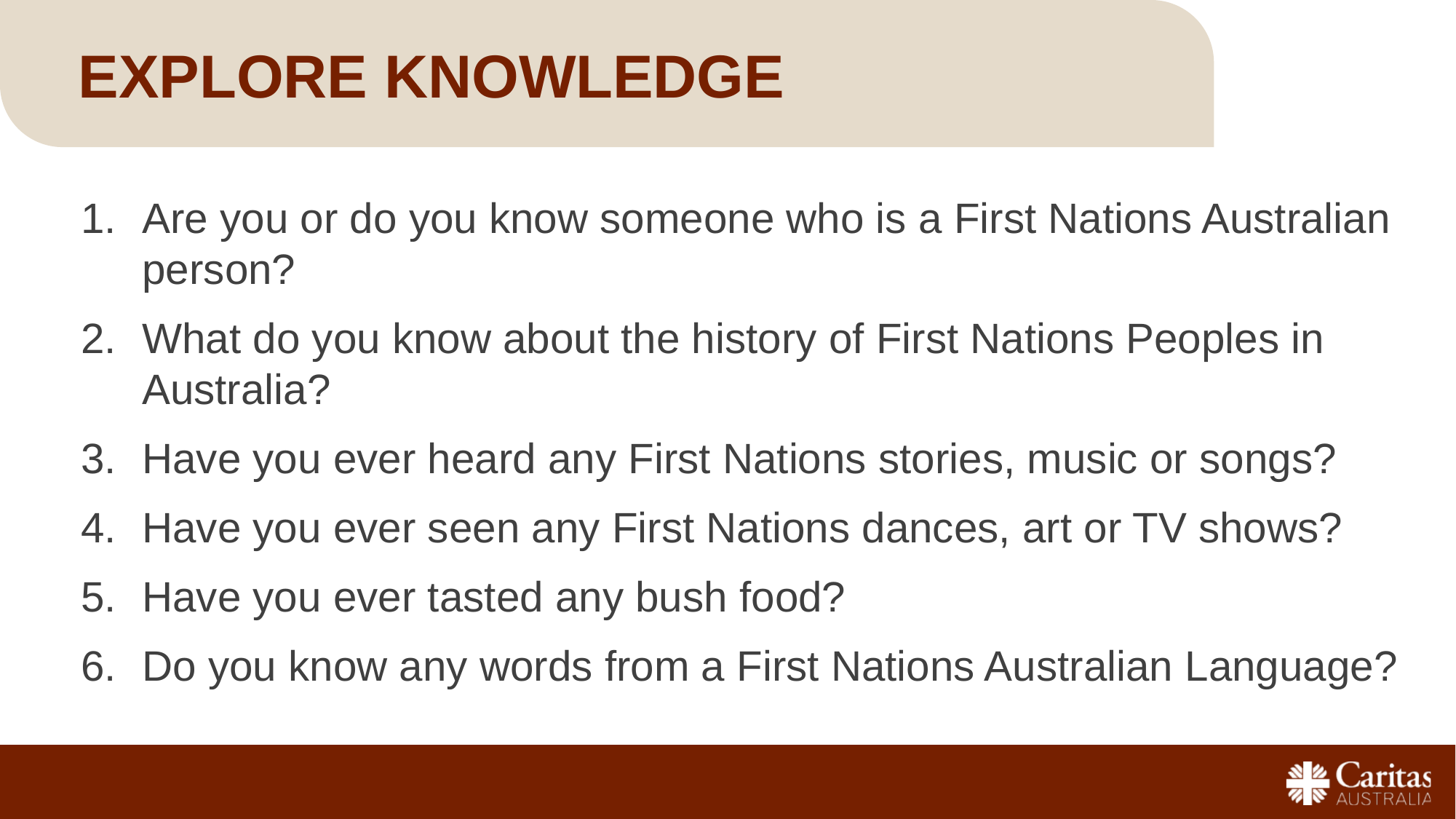

# EXPLORE KNOWLEDGE
Are you or do you know someone who is a First Nations Australian person?
What do you know about the history of First Nations Peoples in Australia?
Have you ever heard any First Nations stories, music or songs?
Have you ever seen any First Nations dances, art or TV shows?
Have you ever tasted any bush food?
Do you know any words from a First Nations Australian Language?